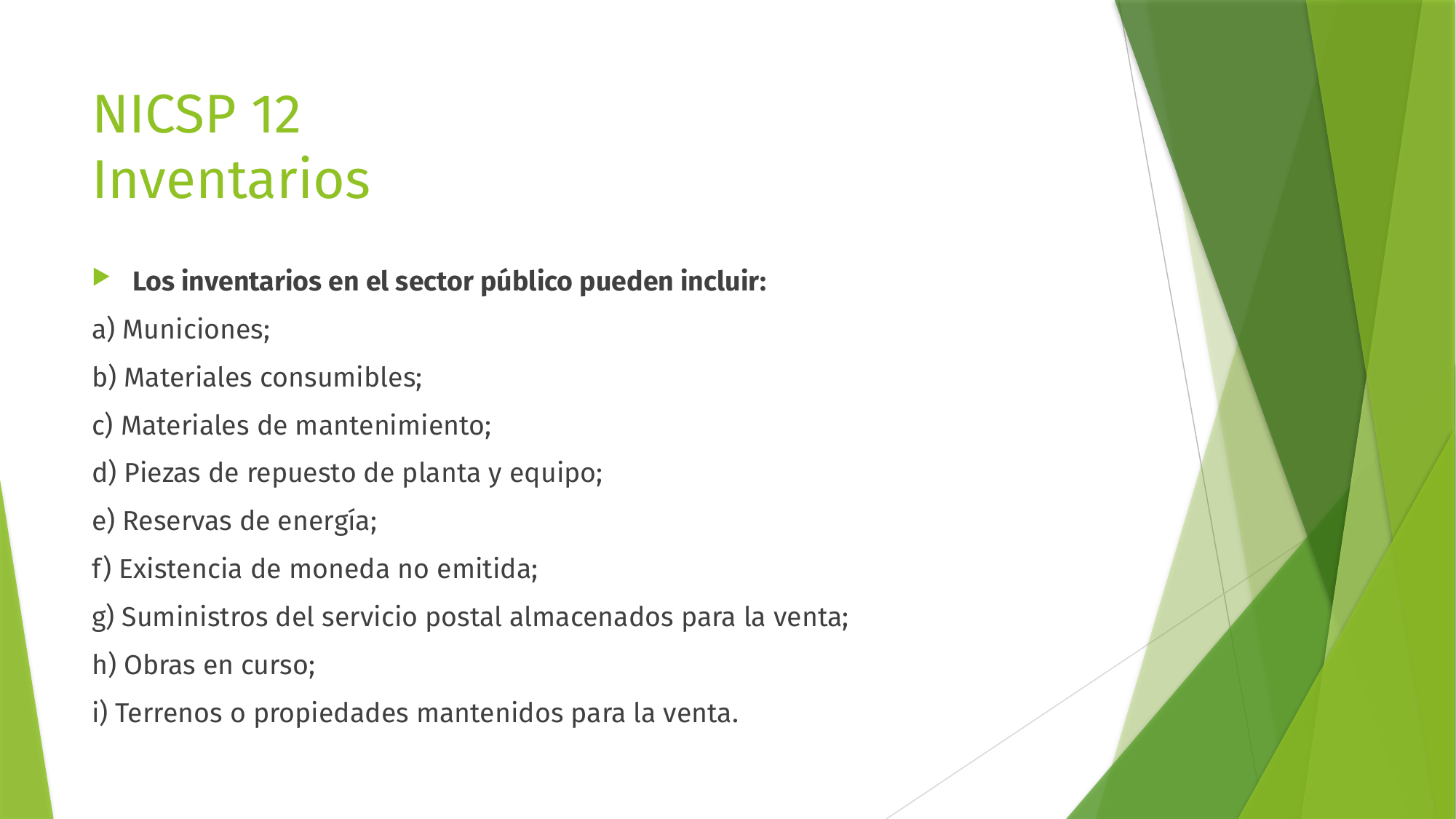

# NICSP 12 Inventarios
Los inventarios en el sector público pueden incluir:
a) Municiones;
b) Materiales consumibles;
c) Materiales de mantenimiento;
d) Piezas de repuesto de planta y equipo;
e) Reservas de energía;
f) Existencia de moneda no emitida;
g) Suministros del servicio postal almacenados para la venta;
h) Obras en curso;
i) Terrenos o propiedades mantenidos para la venta.